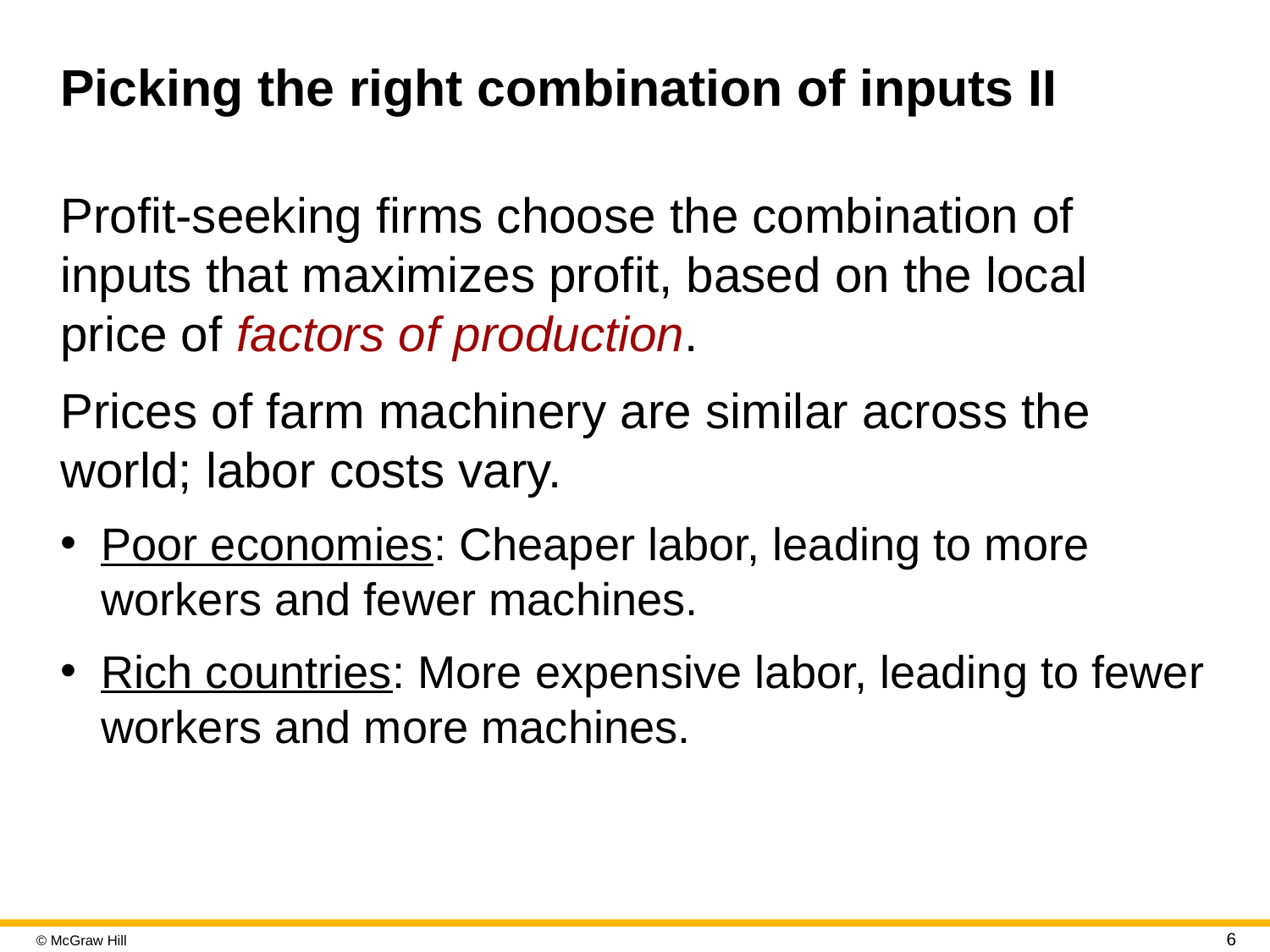

# Picking the right combination of inputs II
Profit-seeking firms choose the combination of inputs that maximizes profit, based on the local price of factors of production.
Prices of farm machinery are similar across the world; labor costs vary.
Poor economies: Cheaper labor, leading to more workers and fewer machines.
Rich countries: More expensive labor, leading to fewer workers and more machines.